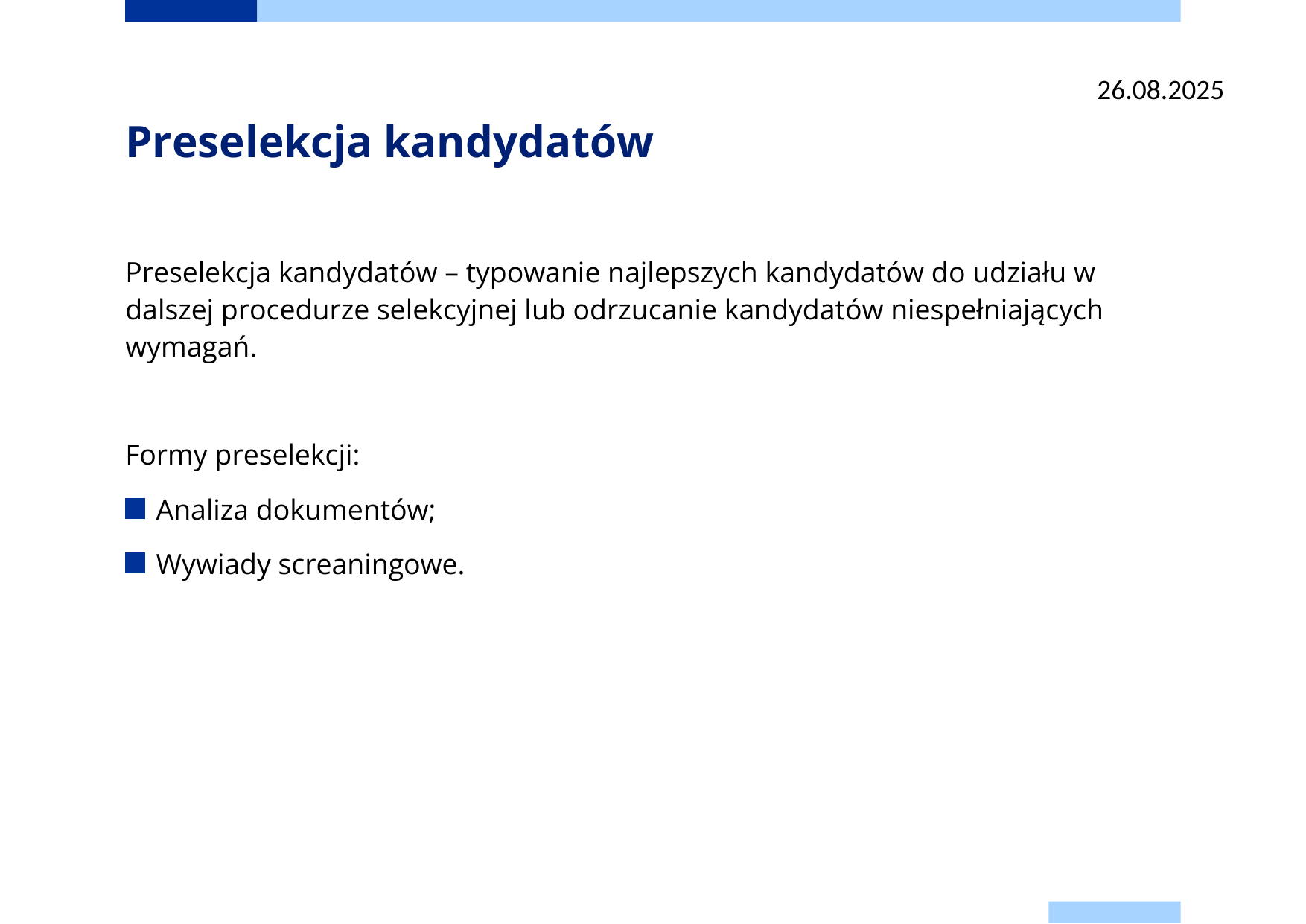

26.08.2025
# Preselekcja kandydatów
Preselekcja kandydatów – typowanie najlepszych kandydatów do udziału w dalszej procedurze selekcyjnej lub odrzucanie kandydatów niespełniających wymagań.

Formy preselekcji:
Analiza dokumentów;
Wywiady screaningowe.